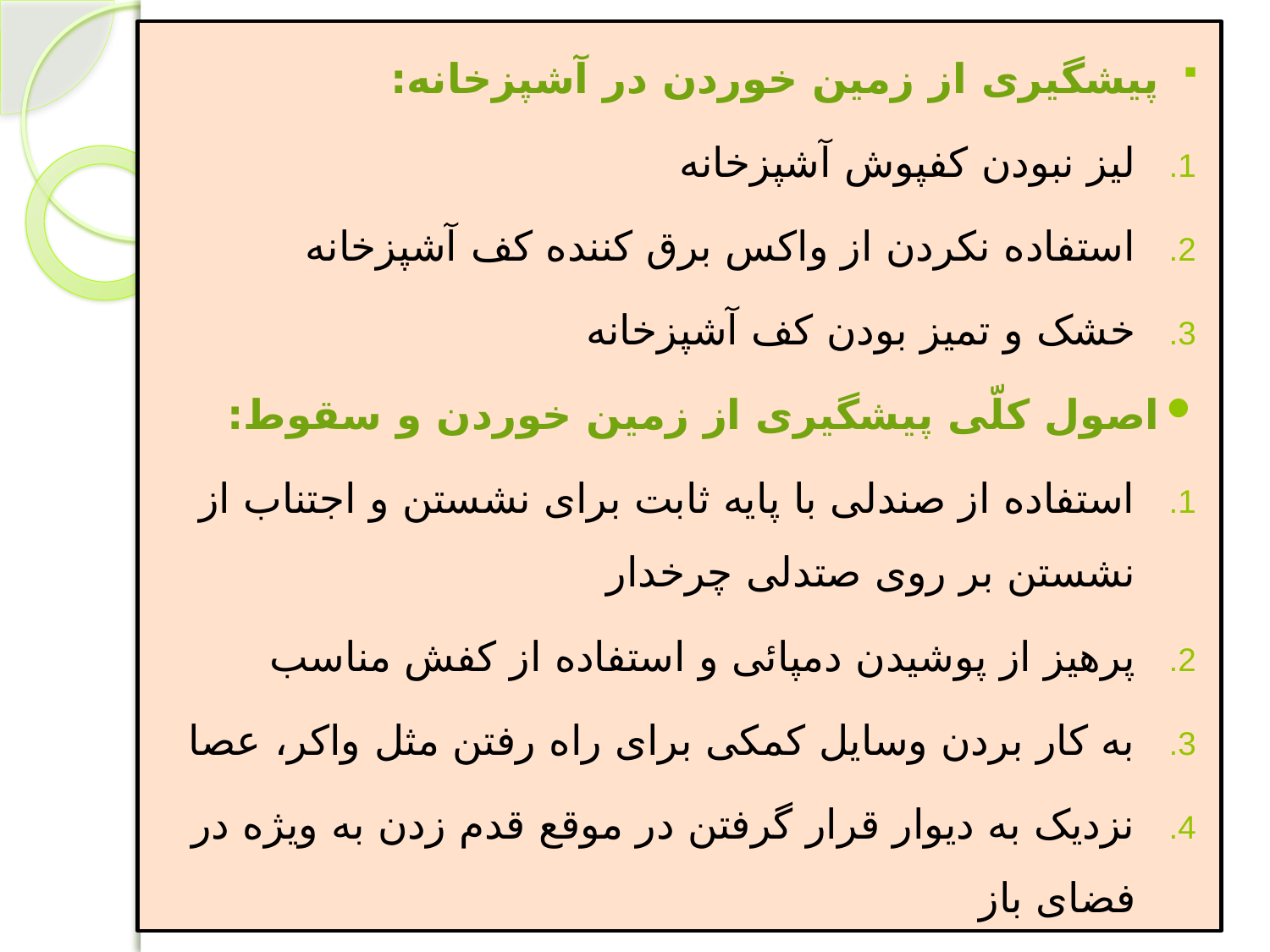

پیشگیری از زمین خوردن در آشپزخانه:
لیز نبودن کفپوش آشپزخانه
استفاده نکردن از واکس برق کننده کف آشپزخانه
خشک و تمیز بودن کف آشپزخانه
اصول کلّی پیشگیری از زمین خوردن و سقوط:
استفاده از صندلی با پایه ثابت برای نشستن و اجتناب از نشستن بر روی صتدلی چرخدار
پرهیز از پوشیدن دمپائی و استفاده از کفش مناسب
به کار بردن وسایل کمکی برای راه رفتن مثل واکر، عصا
نزدیک به دیوار قرار گرفتن در موقع قدم زدن به ویژه در فضای باز